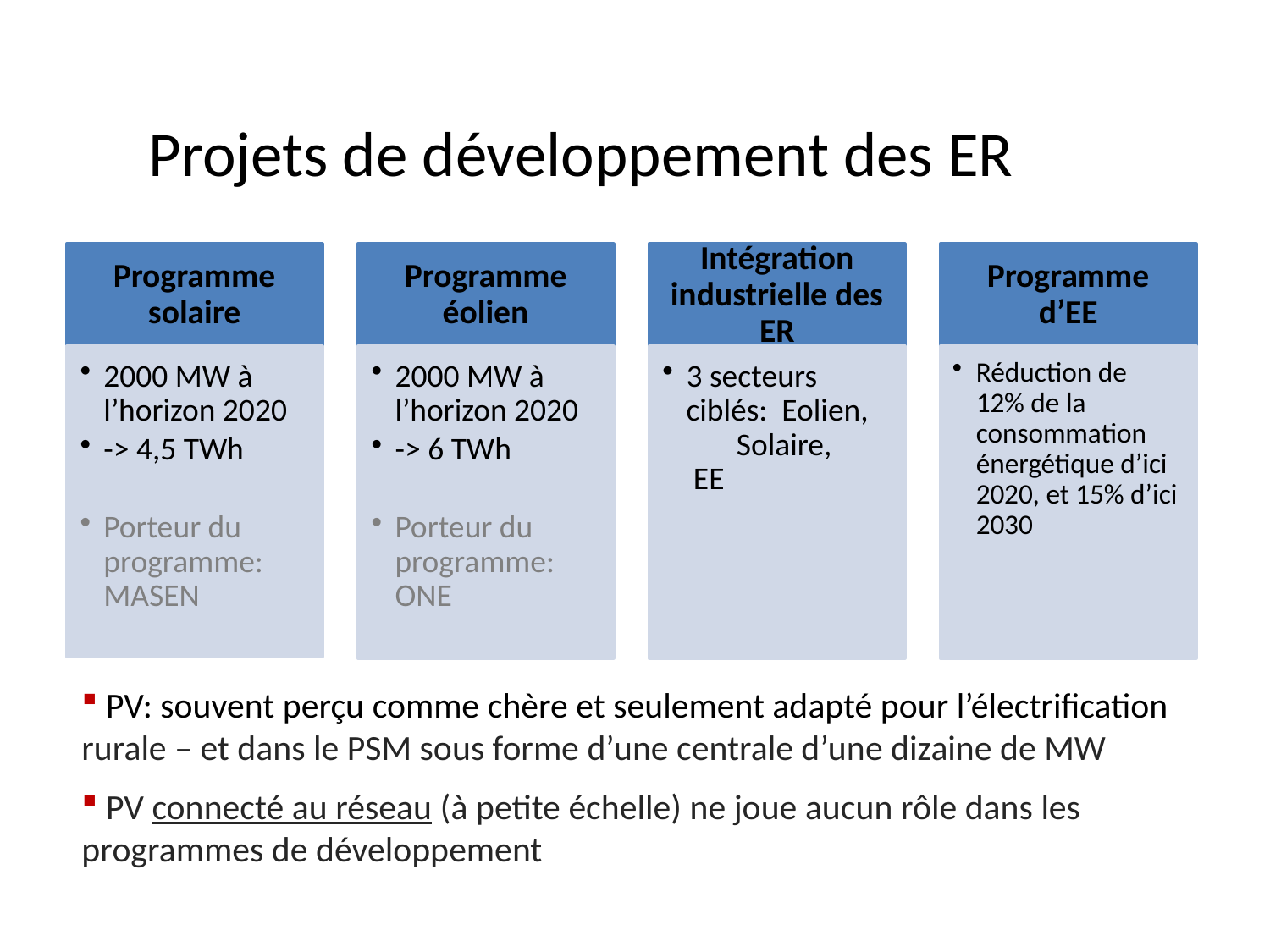

Projets de développement des ER

Programme solaire

Programme éolien

Intégration industrielle des ER

Programme d’EE

2000 MW à l’horizon 2020
-> 4,5 TWh

Porteur du programme: MASEN

Réduction de 12% de la consommation énergétique d’ici 2020, et 15% d’ici 2030

2000 MW à l’horizon 2020
-> 6 TWh

Porteur du programme: ONE

3 secteurs ciblés:  Eolien,          Solaire,         EE
 PV: souvent perçu comme chère et seulement adapté pour l’électrification rurale – et dans le PSM sous forme d’une centrale d’une dizaine de MW

 PV connecté au réseau (à petite échelle) ne joue aucun rôle dans les programmes de développement